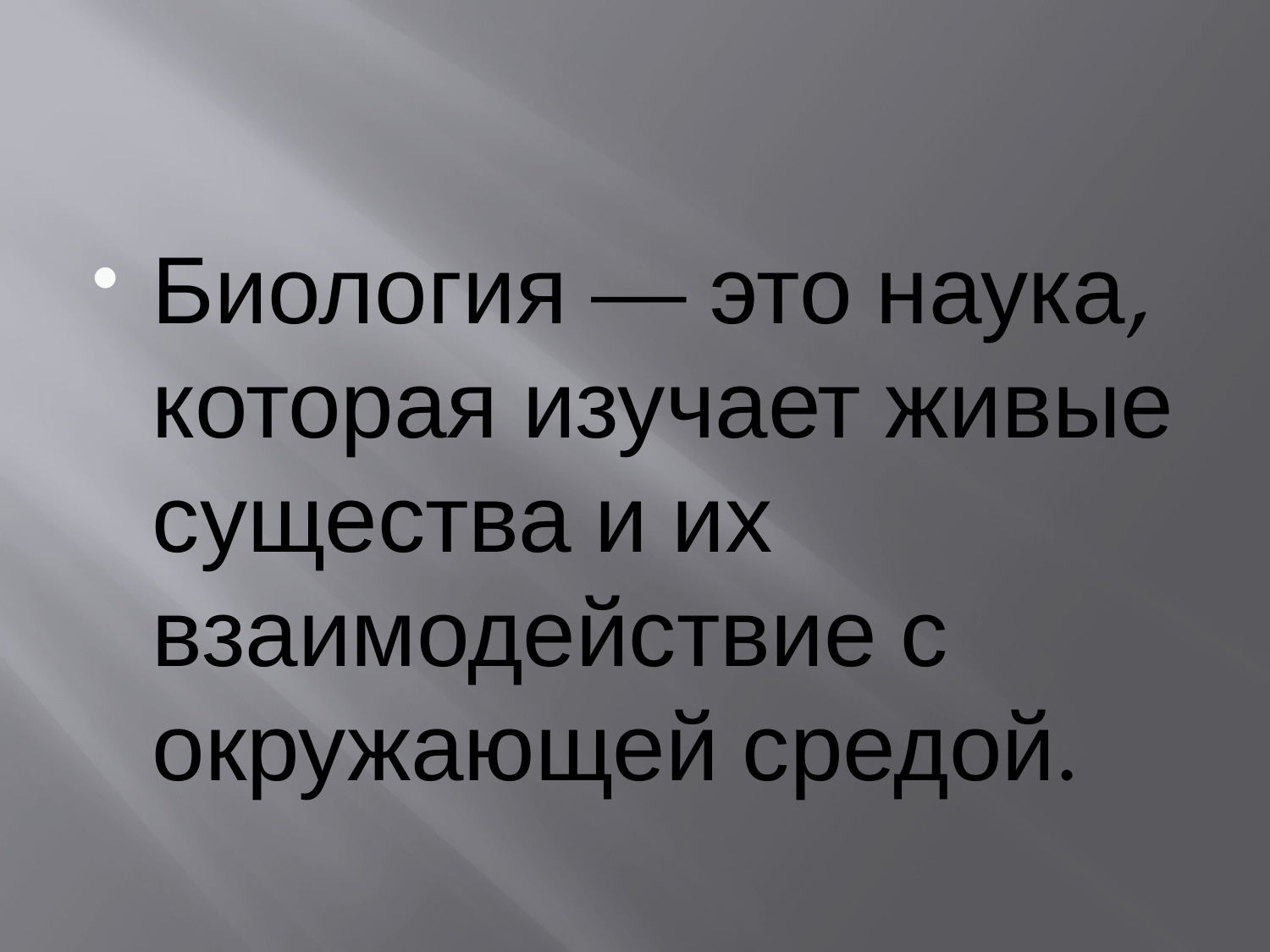

#
Биология — это наука, которая изучает живые существа и их взаимодействие с окружающей средой.